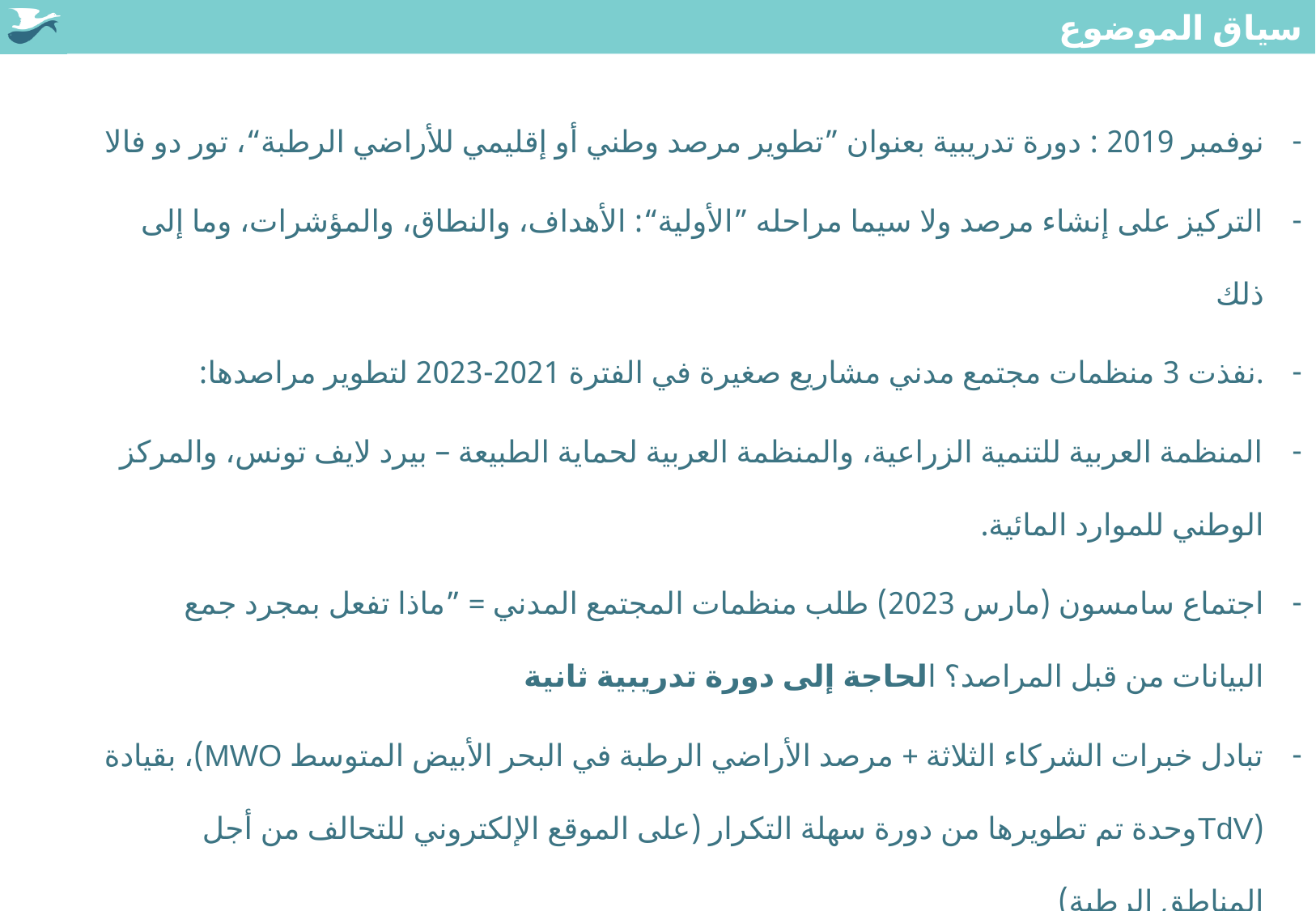

# سياق الموضوع

نوفمبر 2019 : دورة تدريبية بعنوان ”تطوير مرصد وطني أو إقليمي للأراضي الرطبة“، تور دو فالا
التركيز على إنشاء مرصد ولا سيما مراحله ”الأولية“: الأهداف، والنطاق، والمؤشرات، وما إلى ذلك
.نفذت 3 منظمات مجتمع مدني مشاريع صغيرة في الفترة 2021-2023 لتطوير مراصدها:
المنظمة العربية للتنمية الزراعية، والمنظمة العربية لحماية الطبيعة – بيرد لايف تونس، والمركز الوطني للموارد المائية.
اجتماع سامسون (مارس 2023) طلب منظمات المجتمع المدني = ”ماذا تفعل بمجرد جمع البيانات من قبل المراصد؟ الحاجة إلى دورة تدريبية ثانية
تبادل خبرات الشركاء الثلاثة + مرصد الأراضي الرطبة في البحر الأبيض المتوسط MWO)، بقيادة  (TdVوحدة تم تطويرها من دورة سهلة التكرار (على الموقع الإلكتروني للتحالف من أجل المناطق الرطبة)